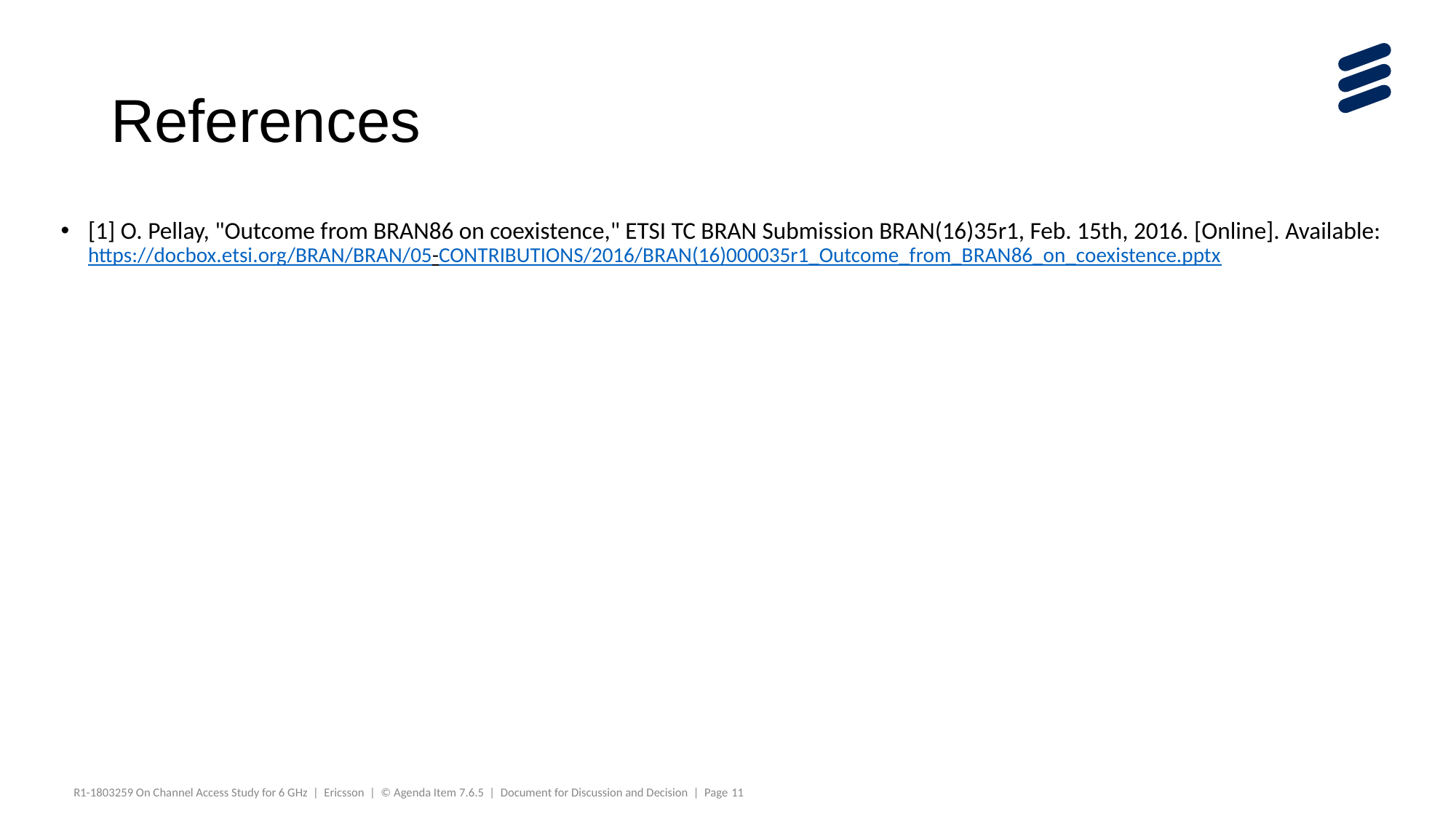

# References
[1] O. Pellay, "Outcome from BRAN86 on coexistence," ETSI TC BRAN Submission BRAN(16)35r1, Feb. 15th, 2016. [Online]. Available:
https://docbox.etsi.org/BRAN/BRAN/05-CONTRIBUTIONS/2016/BRAN(16)000035r1_Outcome_from_BRAN86_on_coexistence.pptx